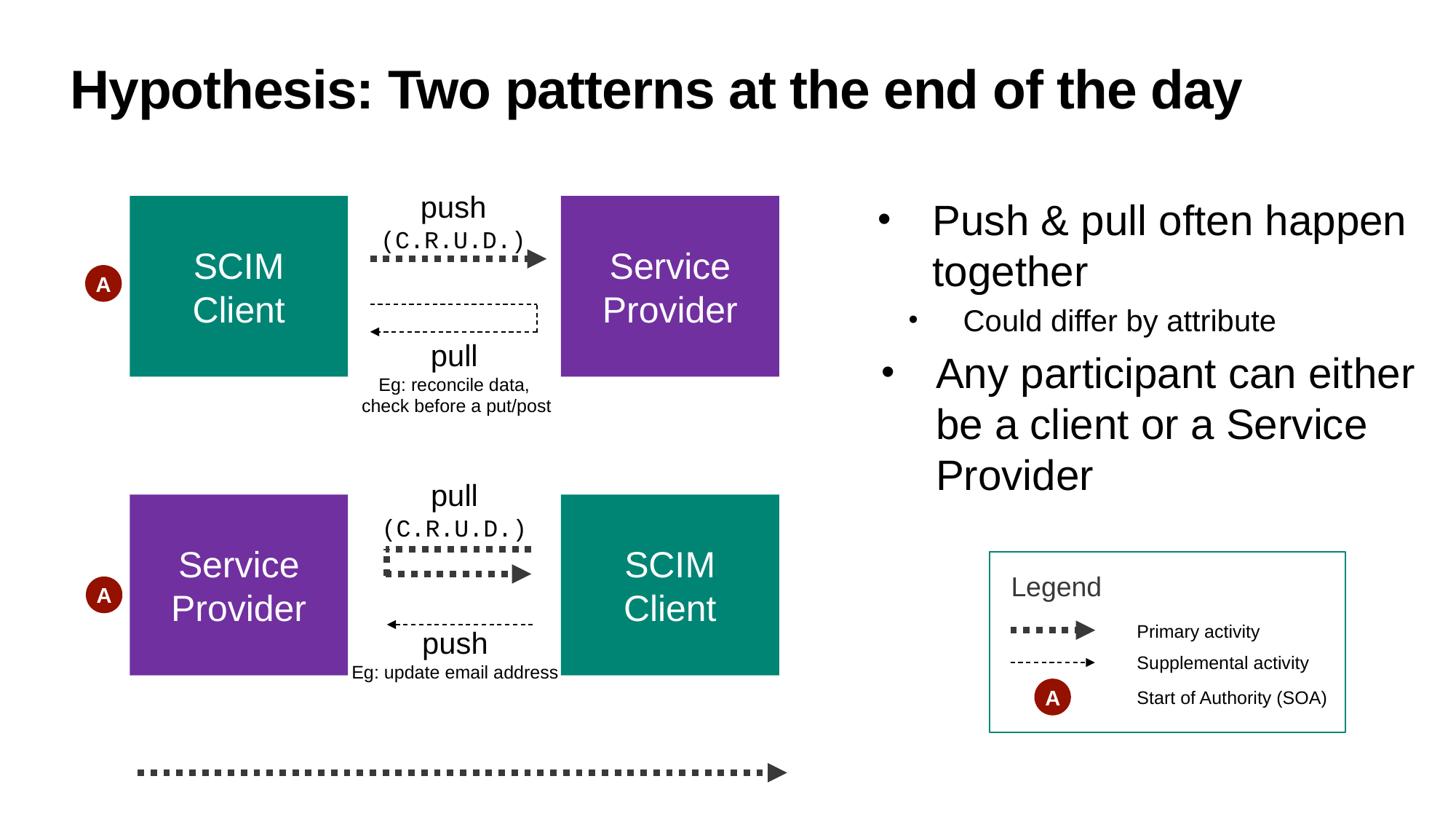

# Hypothesis: Two patterns at the end of the day
push
(C.R.U.D.)
Push & pull often happen together
Could differ by attribute
Any participant can either be a client or a Service Provider
SCIM Client
Service
Provider
A
pull
Eg: reconcile data,
 check before a put/post
pull
(C.R.U.D.)
SCIM Client
Service Provider
Legend

A
Primary activity
push
Eg: update email address
Supplemental activity
A
Start of Authority (SOA)